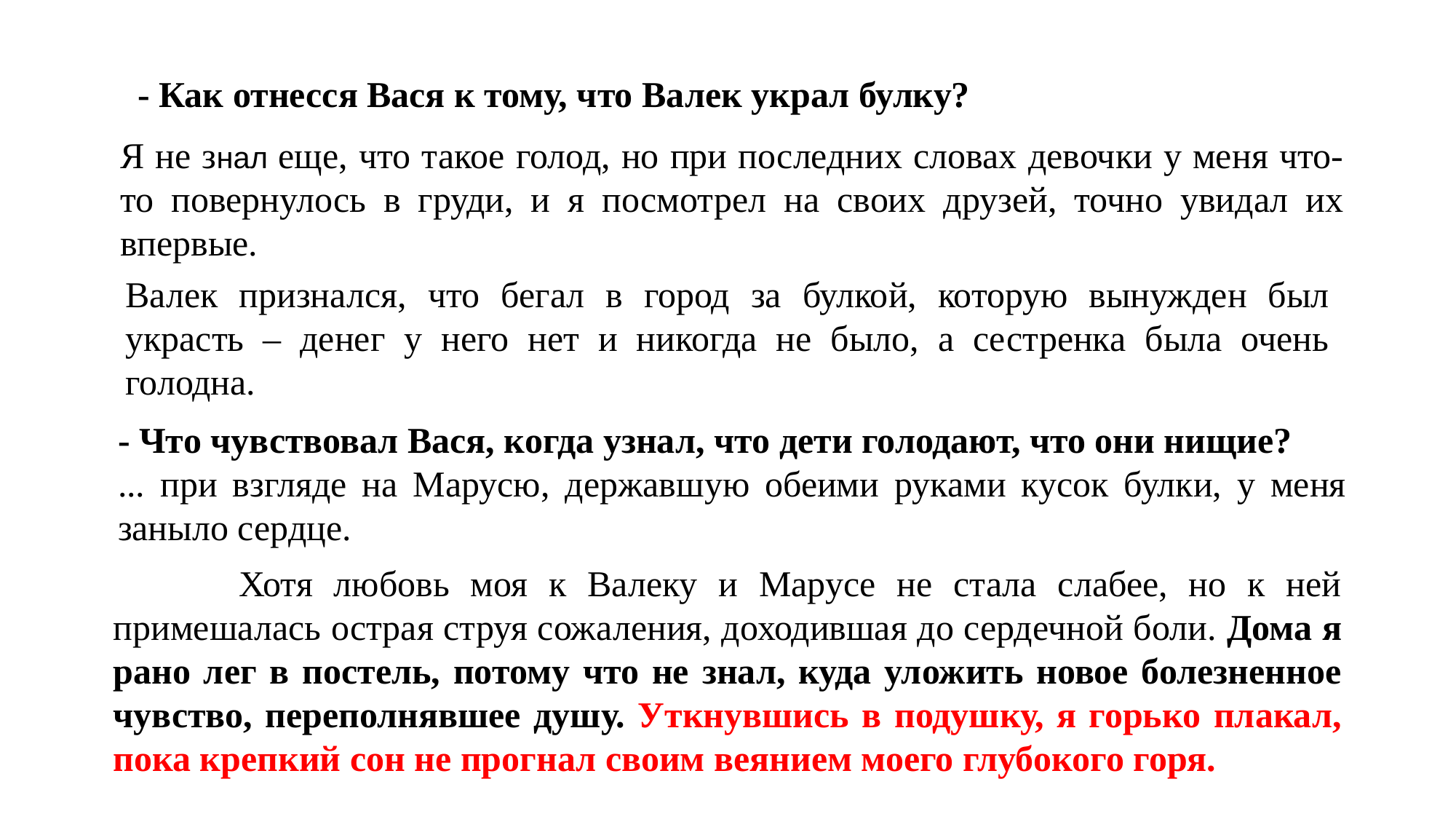

- Как отнесся Вася к тому, что Валек украл булку?
Я не знал еще, что такое голод, но при последних словах девочки у меня что-то повернулось в груди, и я посмотрел на своих друзей, точно увидал их впервые.
Валек признался, что бегал в город за булкой, которую вынужден был украсть – денег у него нет и никогда не было, а сестренка была очень голодна.
- Что чувствовал Вася, когда узнал, что дети голодают, что они нищие?
... при взгляде на Марусю, державшую обеими руками кусок булки, у меня заныло сердце.
      Хотя любовь моя к Валеку и Марусе не стала слабее, но к ней примешалась острая струя сожаления, доходившая до сердечной боли. Дома я рано лег в постель, потому что не знал, куда уложить новое болезненное чувство, переполнявшее душу. Уткнувшись в подушку, я горько плакал, пока крепкий сон не прогнал своим веянием моего глубокого горя.